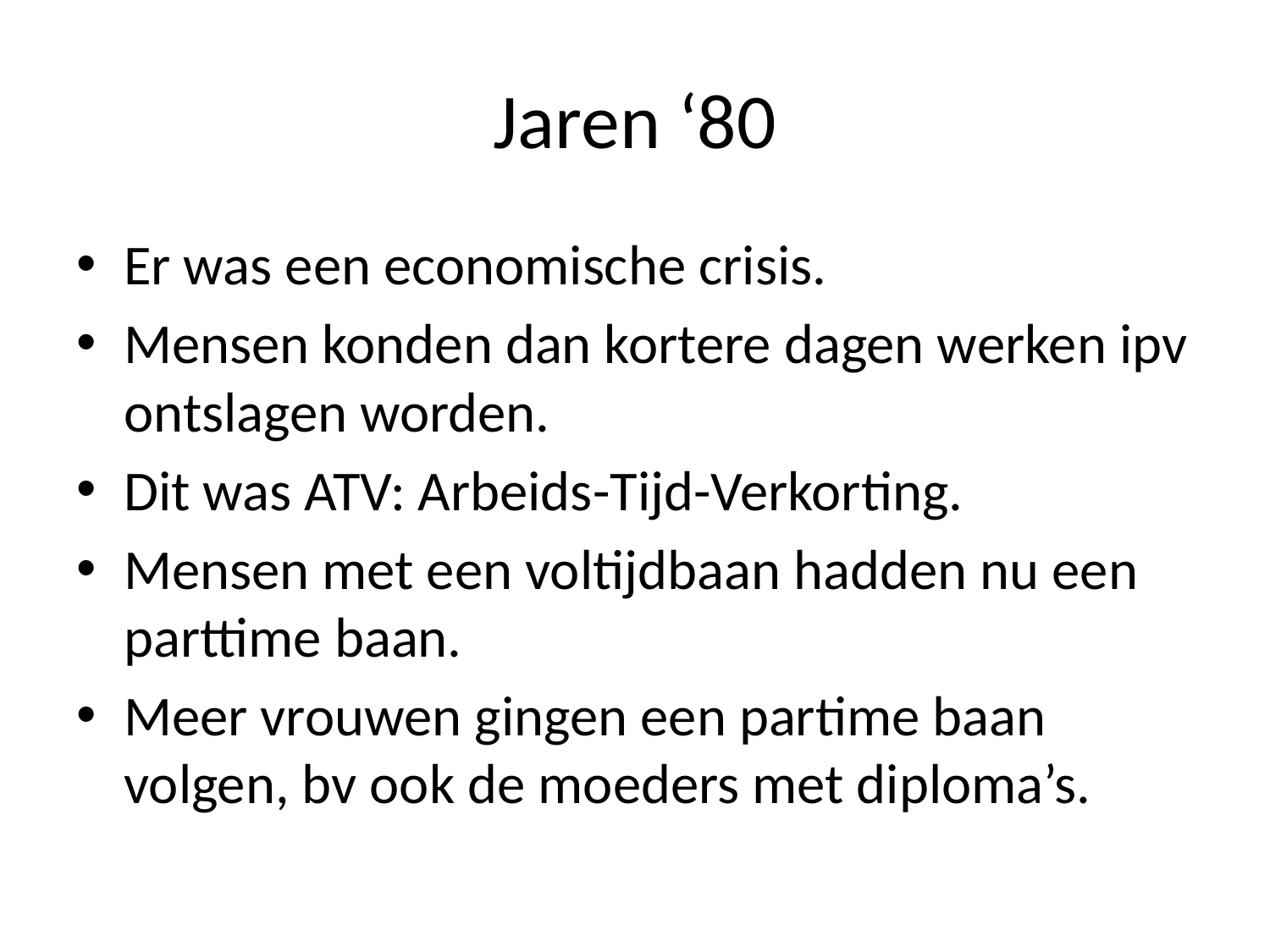

# Jaren ‘80
Er was een economische crisis.
Mensen konden dan kortere dagen werken ipv ontslagen worden.
Dit was ATV: Arbeids-Tijd-Verkorting.
Mensen met een voltijdbaan hadden nu een parttime baan.
Meer vrouwen gingen een partime baan volgen, bv ook de moeders met diploma’s.